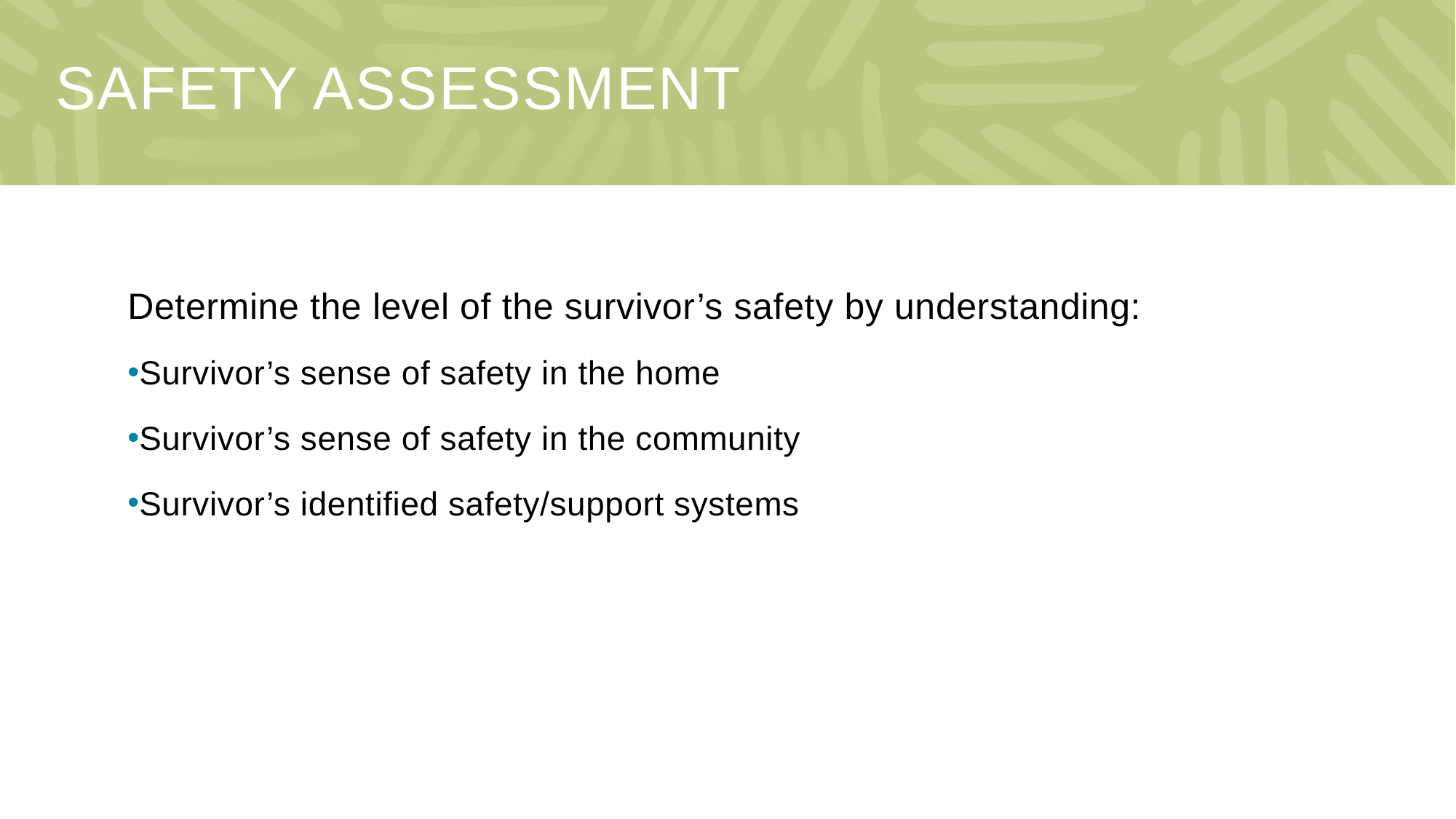

# Safety assessment
Determine the level of the survivor’s safety by understanding:
Survivor’s sense of safety in the home
Survivor’s sense of safety in the community
Survivor’s identified safety/support systems